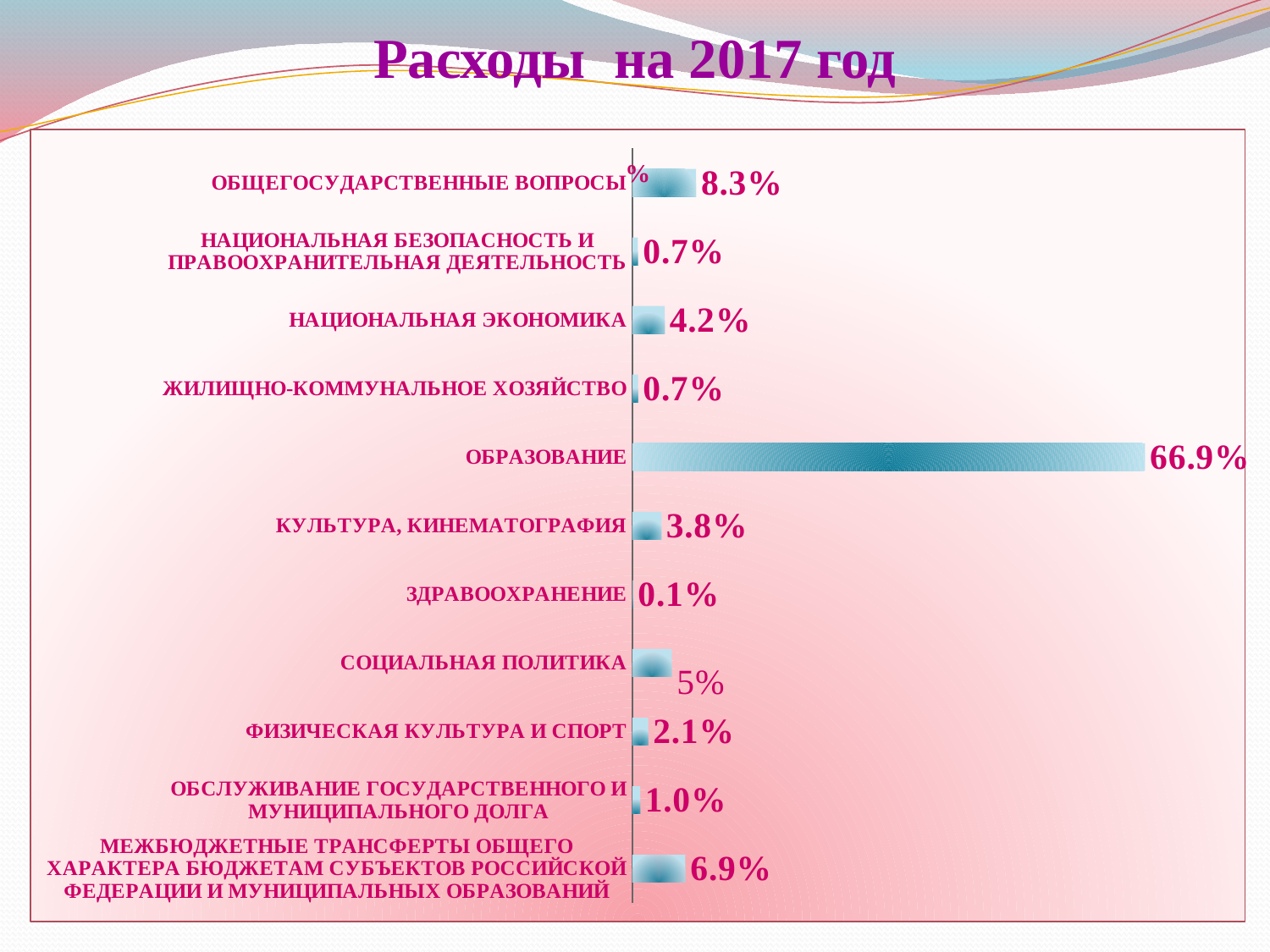

# Расходы  на 2017 год

### Chart:

| Category | % |
|---|---|
| МЕЖБЮДЖЕТНЫЕ ТРАНСФЕРТЫ ОБЩЕГО ХАРАКТЕРА БЮДЖЕТАМ СУБЪЕКТОВ РОССИЙСКОЙ ФЕДЕРАЦИИ И МУНИЦИПАЛЬНЫХ ОБРАЗОВАНИЙ | 0.0692196306559868 |
| ОБСЛУЖИВАНИЕ ГОСУДАРСТВЕННОГО И МУНИЦИПАЛЬНОГО ДОЛГА | 0.010195850737367328 |
| ФИЗИЧЕСКАЯ КУЛЬТУРА И СПОРТ | 0.020735029755230932 |
| СОЦИАЛЬНАЯ ПОЛИТИКА | 0.051553619945041665 |
| ЗДРАВООХРАНЕНИЕ | 0.0007694468689799876 |
| КУЛЬТУРА, КИНЕМАТОГРАФИЯ | 0.037771140807621506 |
| ОБРАЗОВАНИЕ | 0.6694167368424415 |
| ЖИЛИЩНО-КОММУНАЛЬНОЕ ХОЗЯЙСТВО | 0.0074683926927833185 |
| НАЦИОНАЛЬНАЯ ЭКОНОМИКА | 0.0422522851790327 |
| НАЦИОНАЛЬНАЯ БЕЗОПАСНОСТЬ И ПРАВООХРАНИТЕЛЬНАЯ ДЕЯТЕЛЬНОСТЬ | 0.00727222452459637 |
| ОБЩЕГОСУДАРСТВЕННЫЕ ВОПРОСЫ | 0.08334564199091794 |